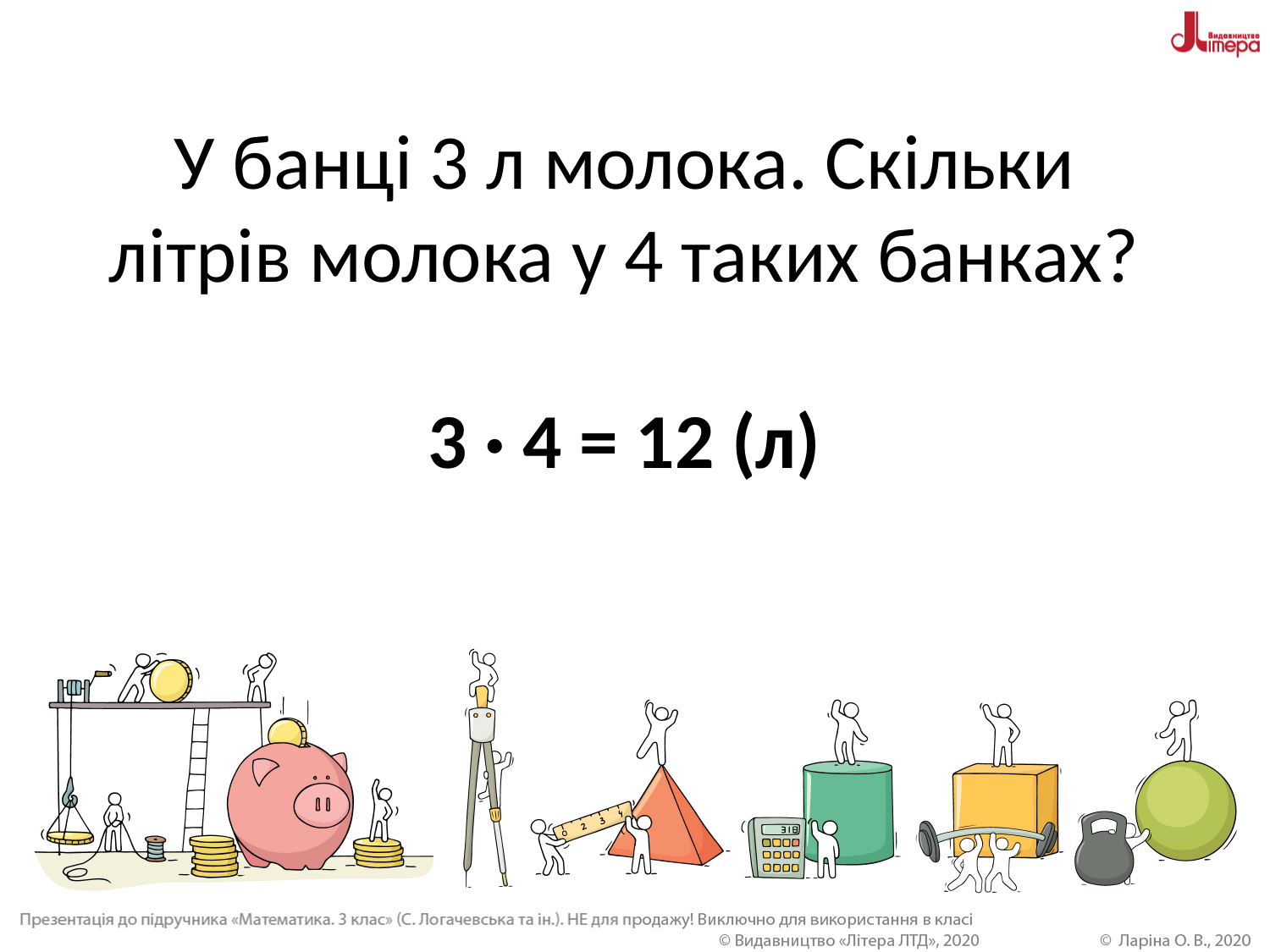

# У банці 3 л молока. Скільки літрів молока у 4 таких банках? 3 · 4 = 12 (л)